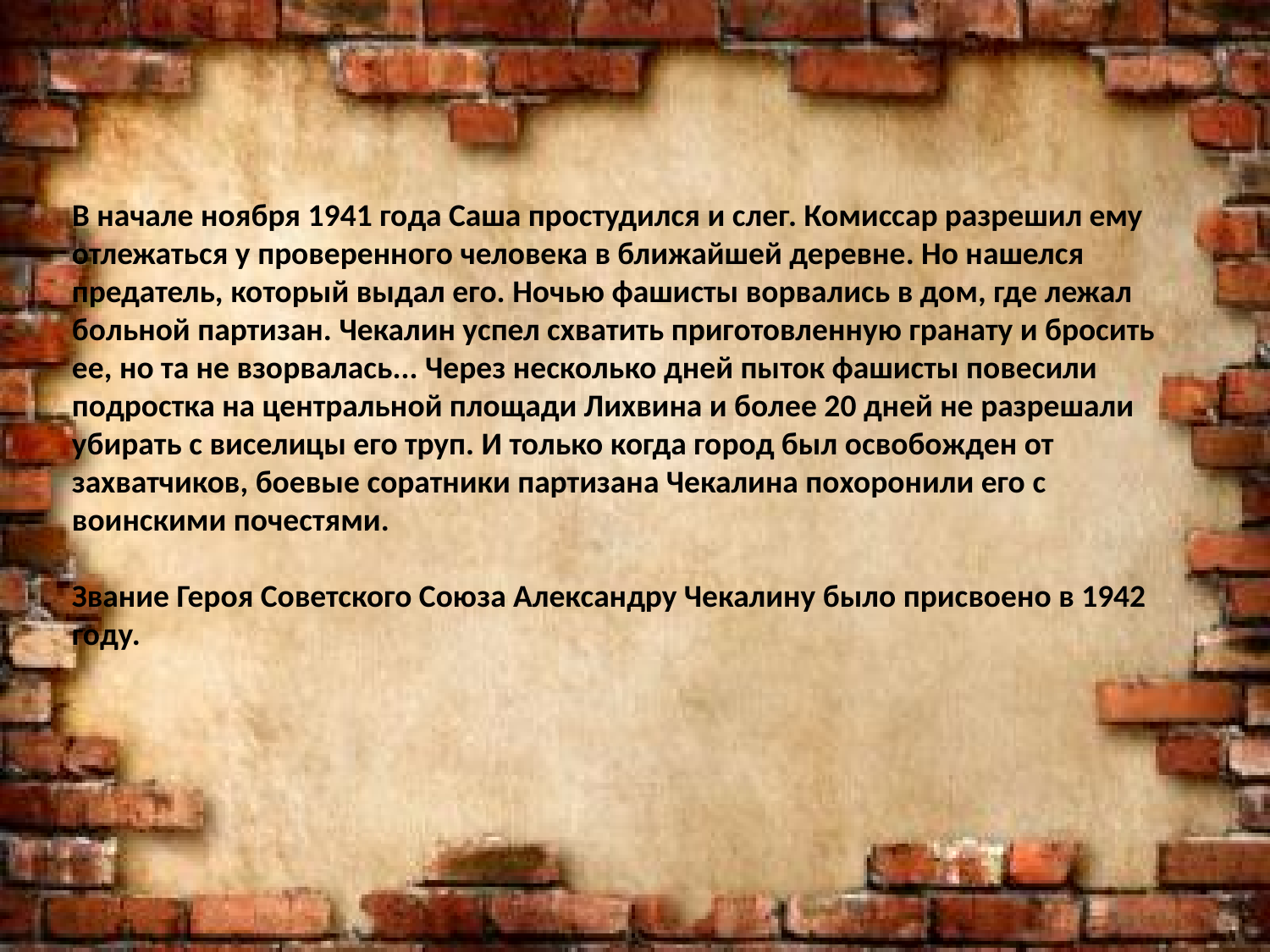

В начале ноября 1941 года Саша простудился и слег. Комиссар разрешил ему отлежаться у проверенного человека в ближайшей деревне. Но нашелся предатель, который выдал его. Ночью фашисты ворвались в дом, где лежал больной партизан. Чекалин успел схватить приготовленную гранату и бросить ее, но та не взорвалась... Через несколько дней пыток фашисты повесили подростка на центральной площади Лихвина и более 20 дней не разрешали убирать с виселицы его труп. И только когда город был освобожден от захватчиков, боевые соратники партизана Чекалина похоронили его с воинскими почестями.

Звание Героя Советского Союза Александру Чекалину было присвоено в 1942 году.